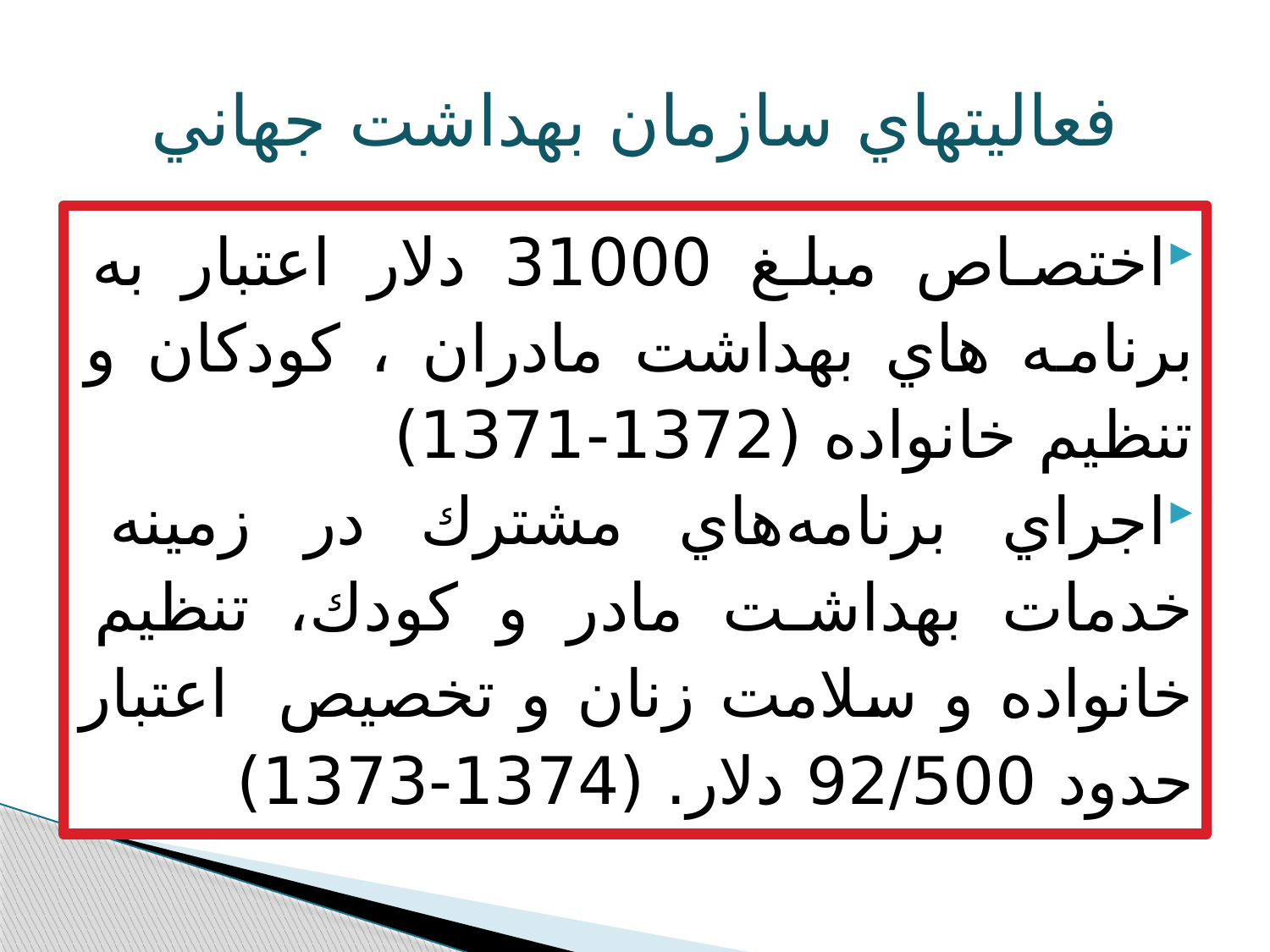

# فعاليتهاي سازمان بهداشت جهاني
اختصاص مبلغ 31000 دلار اعتبار به برنامه هاي بهداشت مادران ، كودكان و تنظيم خانواده (1372-1371)
اجراي برنامه‌هاي مشترك در زمينه خدمات بهداشت مادر و كودك، تنظيم خانواده و سلامت زنان و تخصيص  اعتبار حدود 92/500 دلار. (1374-1373)